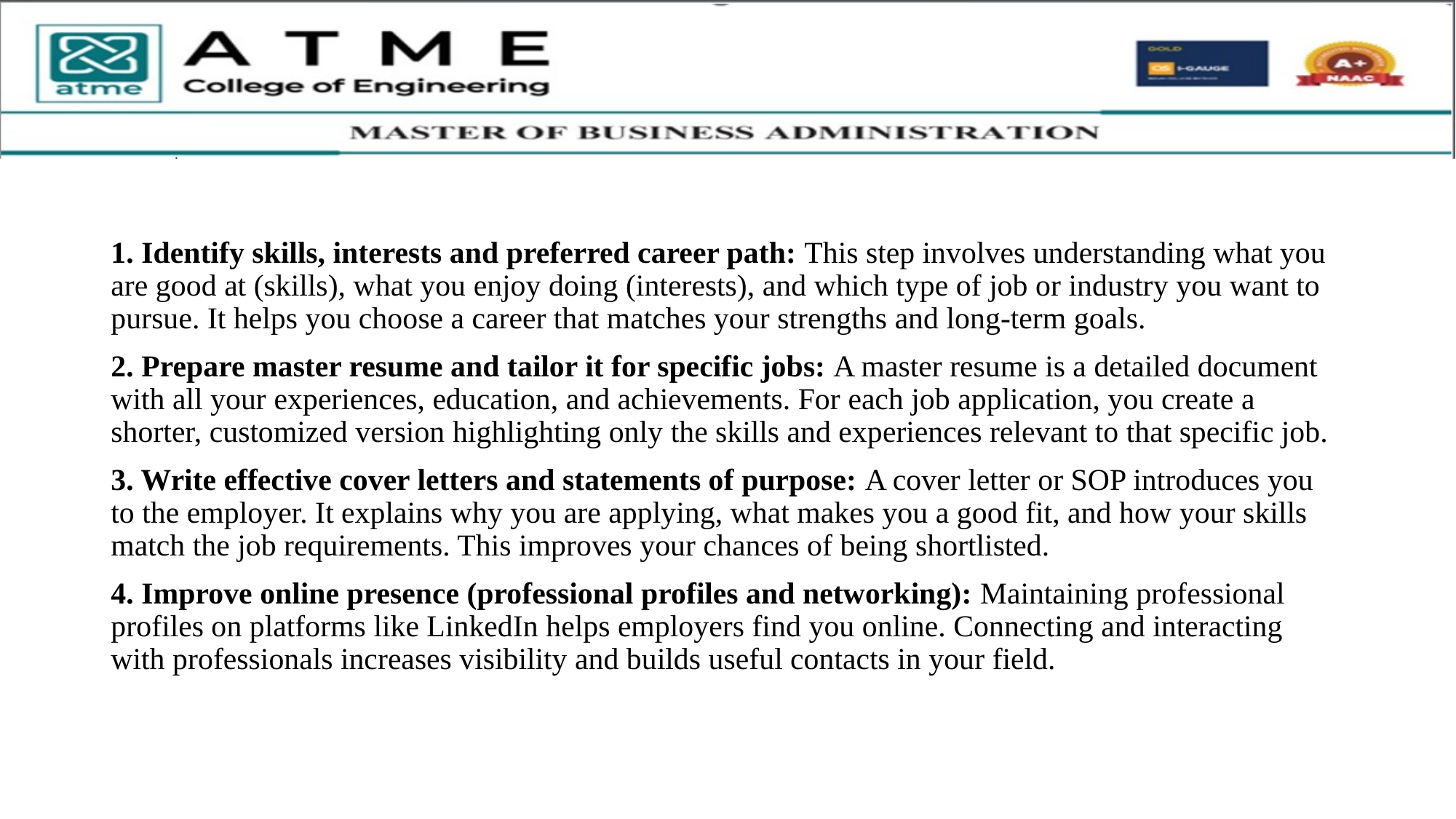

1. Identify skills, interests and preferred career path: This step involves understanding what you are good at (skills), what you enjoy doing (interests), and which type of job or industry you want to pursue. It helps you choose a career that matches your strengths and long-term goals.
2. Prepare master resume and tailor it for specific jobs: A master resume is a detailed document with all your experiences, education, and achievements. For each job application, you create a shorter, customized version highlighting only the skills and experiences relevant to that specific job.
3. Write effective cover letters and statements of purpose: A cover letter or SOP introduces you to the employer. It explains why you are applying, what makes you a good fit, and how your skills match the job requirements. This improves your chances of being shortlisted.
4. Improve online presence (professional profiles and networking): Maintaining professional profiles on platforms like LinkedIn helps employers find you online. Connecting and interacting with professionals increases visibility and builds useful contacts in your field.